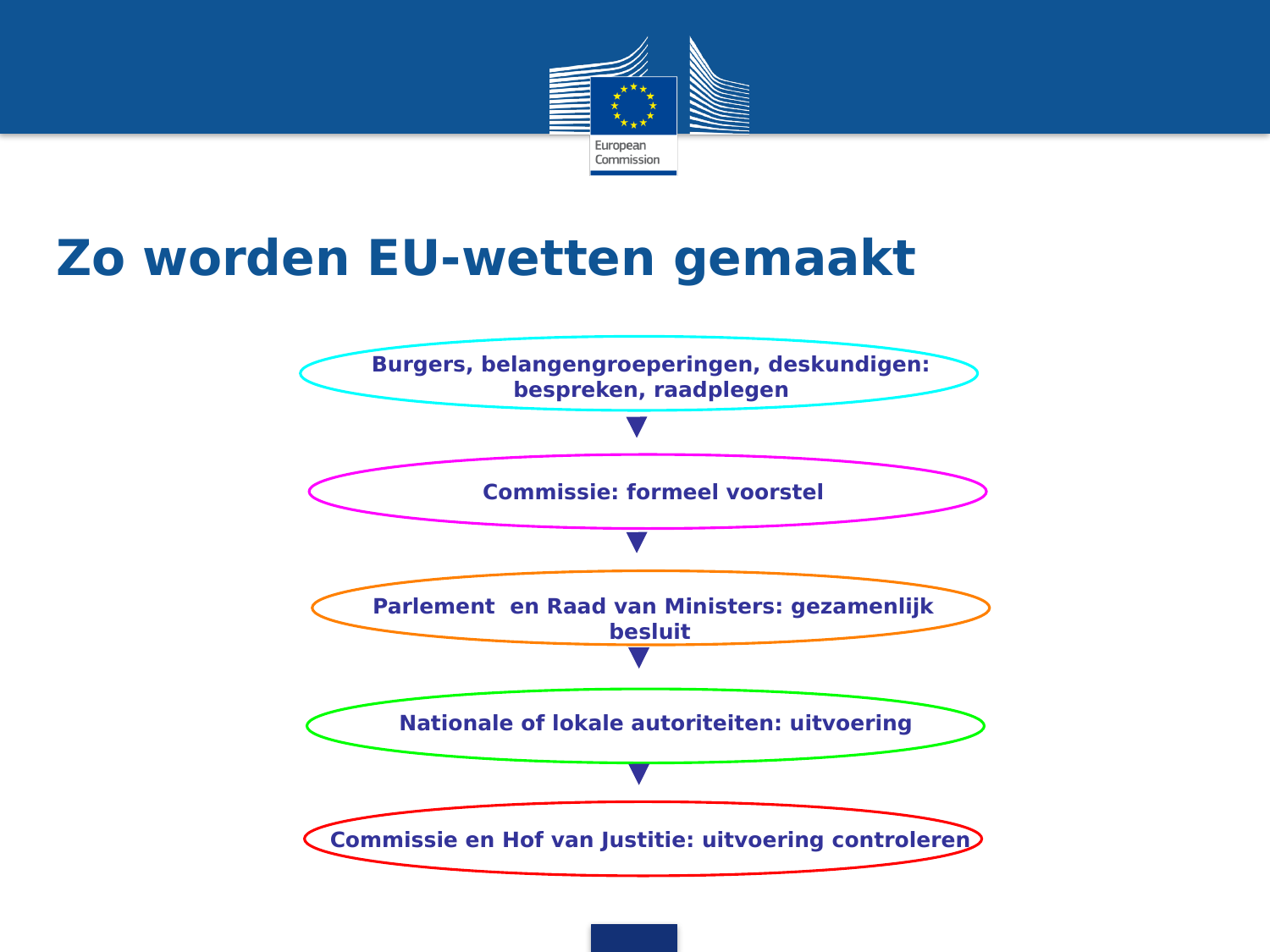

Zo worden EU-wetten gemaakt

Burgers, belangengroeperingen, deskundigen: bespreken, raadplegen

Commissie: formeel voorstel

Parlement  en Raad van Ministers: gezamenlijk besluit

Nationale of lokale autoriteiten: uitvoering

Commissie en Hof van Justitie: uitvoering controleren